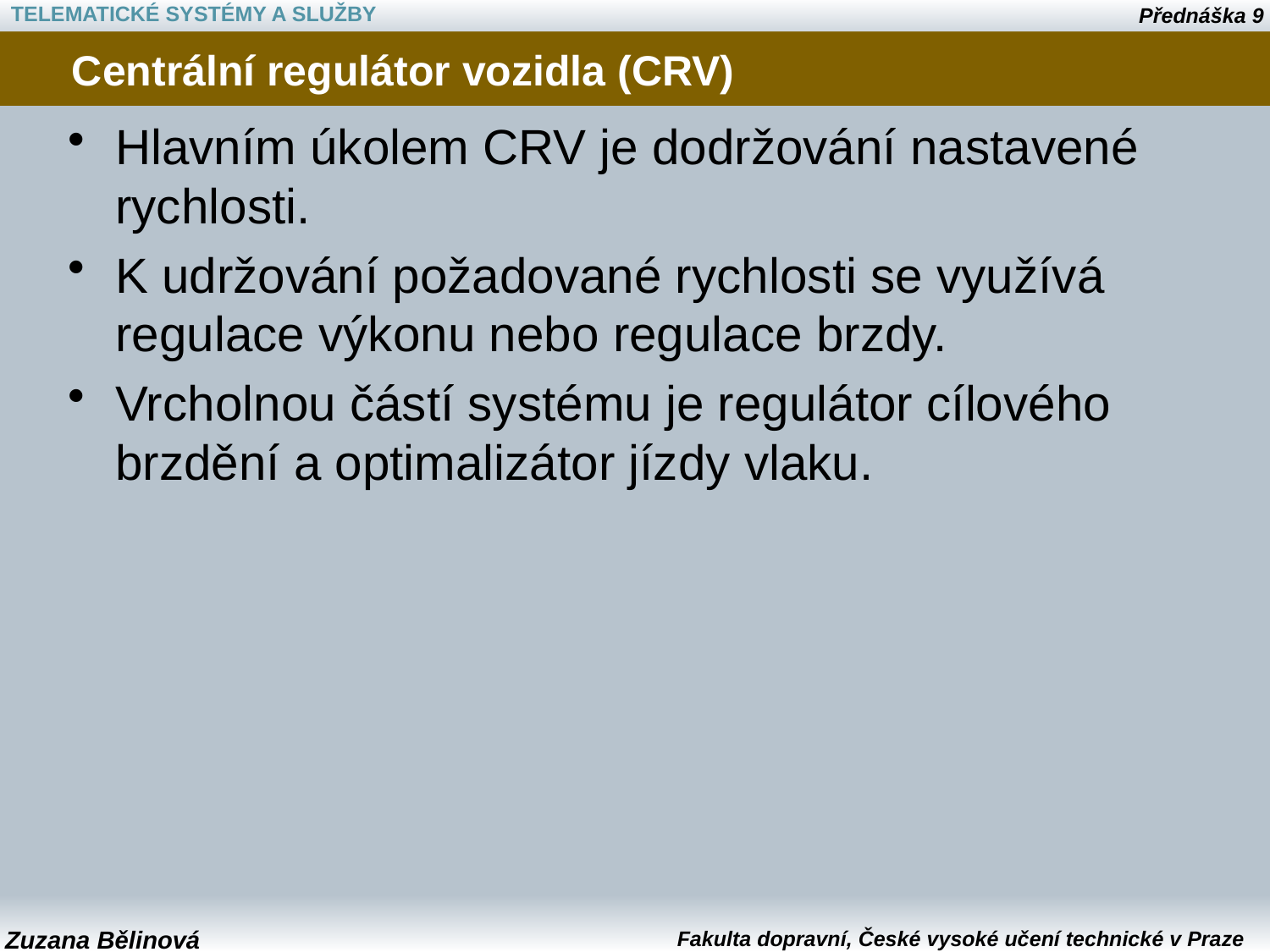

# Centrální regulátor vozidla (CRV)
Hlavním úkolem CRV je dodržování nastavené rychlosti.
K udržování požadované rychlosti se využívá regulace výkonu nebo regulace brzdy.
Vrcholnou částí systému je regulátor cílového brzdění a optimalizátor jízdy vlaku.